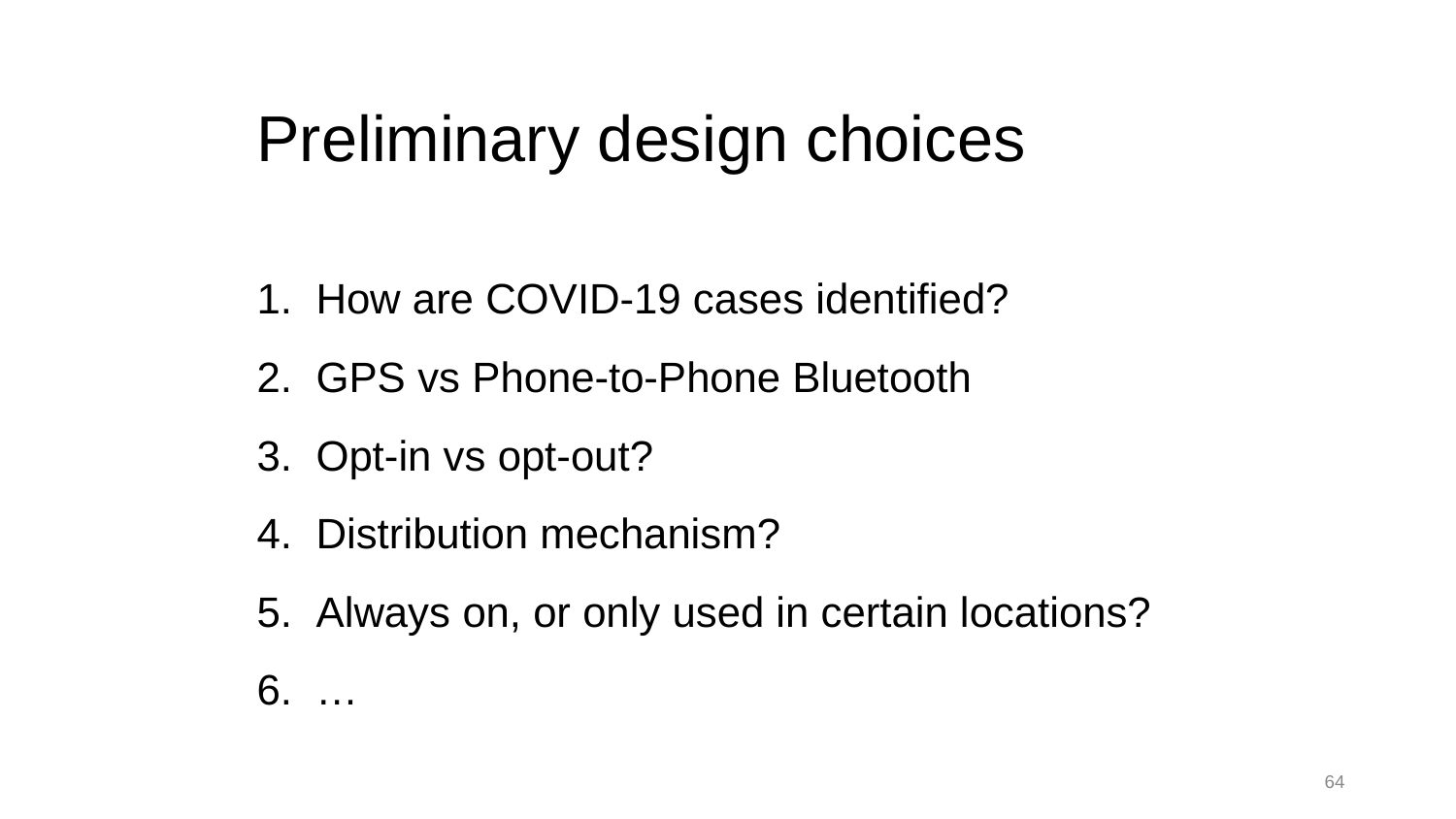

# Preliminary design choices
  How are COVID-19 cases identified?
  GPS vs Phone-to-Phone Bluetooth
  Opt-in vs opt-out?
  Distribution mechanism?
  Always on, or only used in certain locations?
  …
64